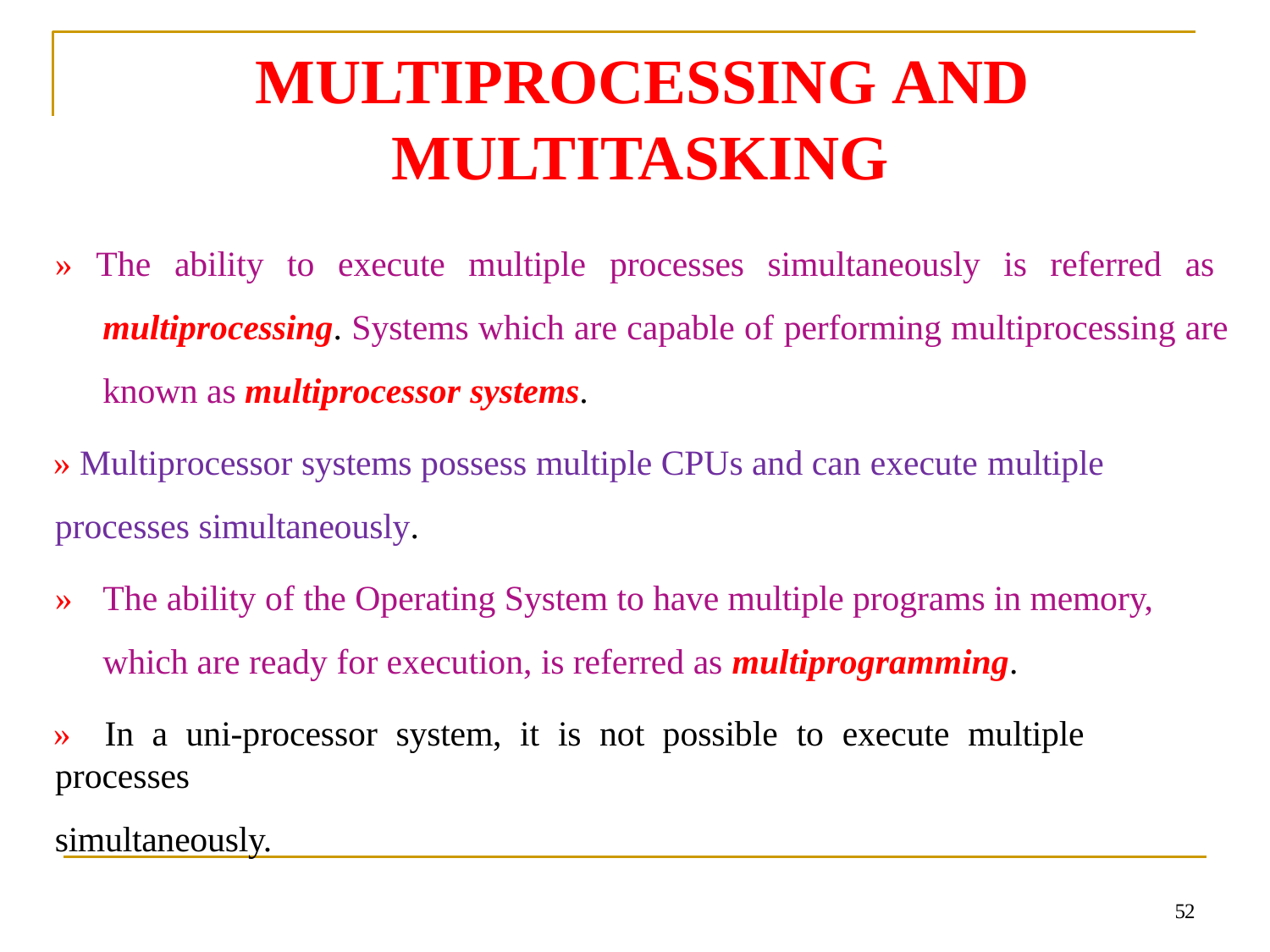

# MULTIPROCESSING AND  MULTITASKING
» The ability to execute multiple processes simultaneously is referred as  multiprocessing. Systems which are capable of performing multiprocessing are  known as multiprocessor systems.
» Multiprocessor systems possess multiple CPUs and can execute multiple
processes simultaneously.
»	The ability of the Operating System to have multiple programs in memory,  which are ready for execution, is referred as multiprogramming.
»	In	a	uni-processor	system,	it	is	not	possible	to	execute	multiple	processes
simultaneously.

52